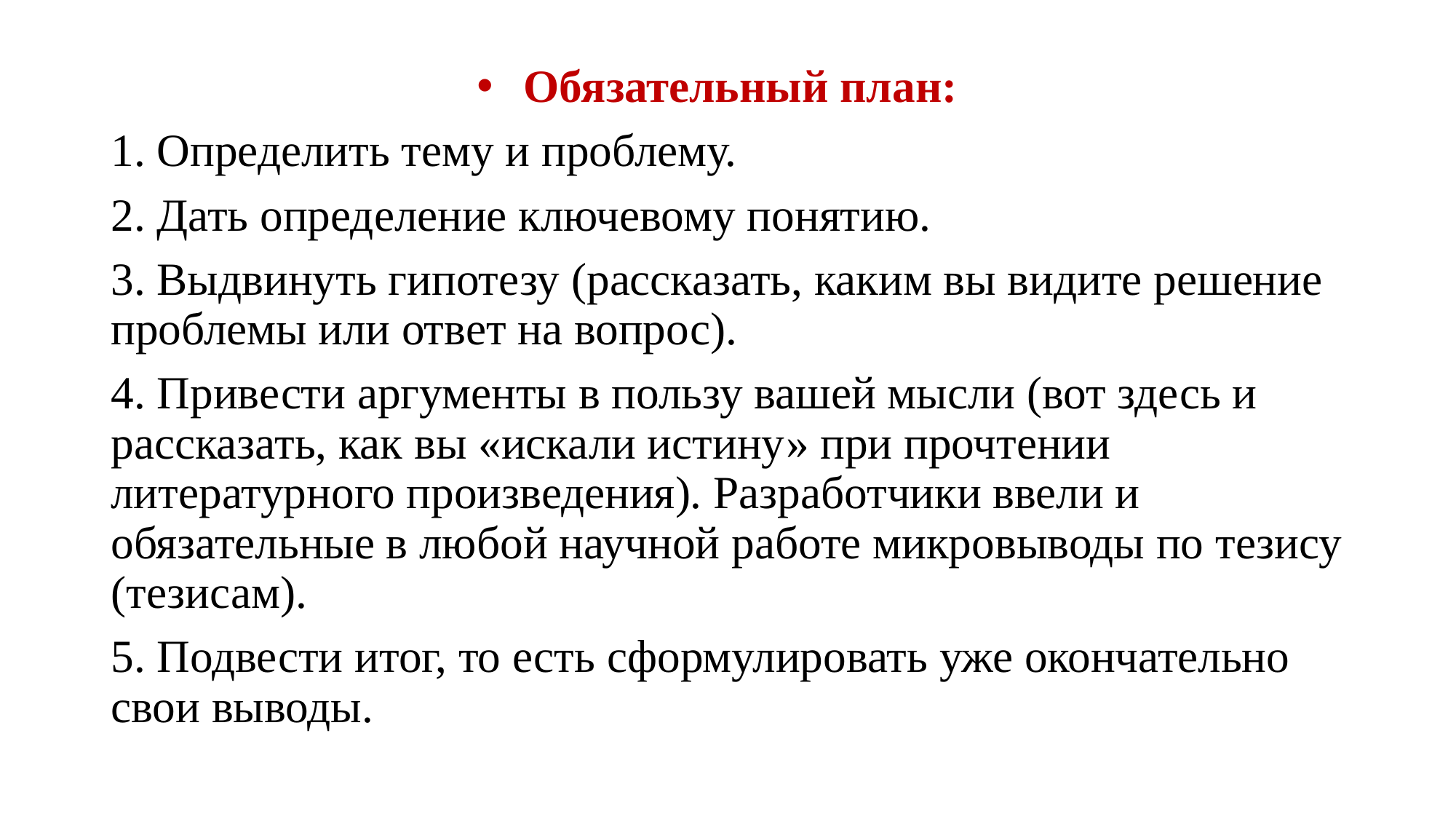

#
Обязательный план:
1. Определить тему и проблему.
2. Дать определение ключевому понятию.
3. Выдвинуть гипотезу (рассказать, каким вы видите решение проблемы или ответ на вопрос).
4. Привести аргументы в пользу вашей мысли (вот здесь и рассказать, как вы «искали истину» при прочтении литературного произведения). Разработчики ввели и обязательные в любой научной работе микровыводы по тезису (тезисам).
5. Подвести итог, то есть сформулировать уже окончательно свои выводы.